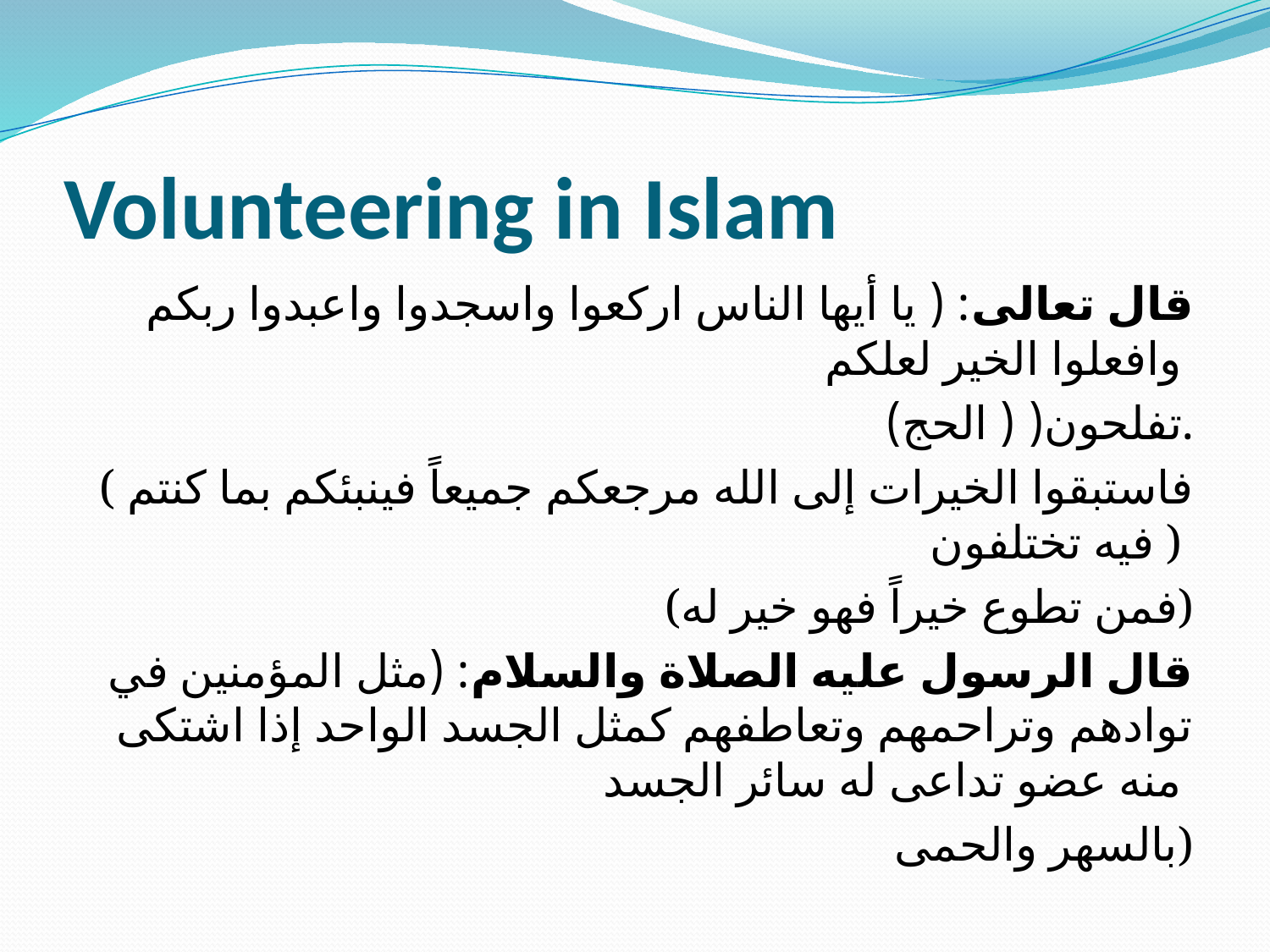

# Volunteering in Islam
قال تعالى: ( يا أيها الناس اركعوا واسجدوا واعبدوا ربكم وافعلوا الخير لعلكم
تفلحون( ( الحج).
( فاستبقوا الخيرات إلى الله مرجعكم جميعاً فينبئكم بما كنتم فيه تختلفون )
(فمن تطوع خيراً فهو خير له)
قال الرسول عليه الصلاة والسلام: (مثل المؤمنين في توادهم وتراحمهم وتعاطفهم كمثل الجسد الواحد إذا اشتكى منه عضو تداعى له سائر الجسد
 بالسهر والحمى)